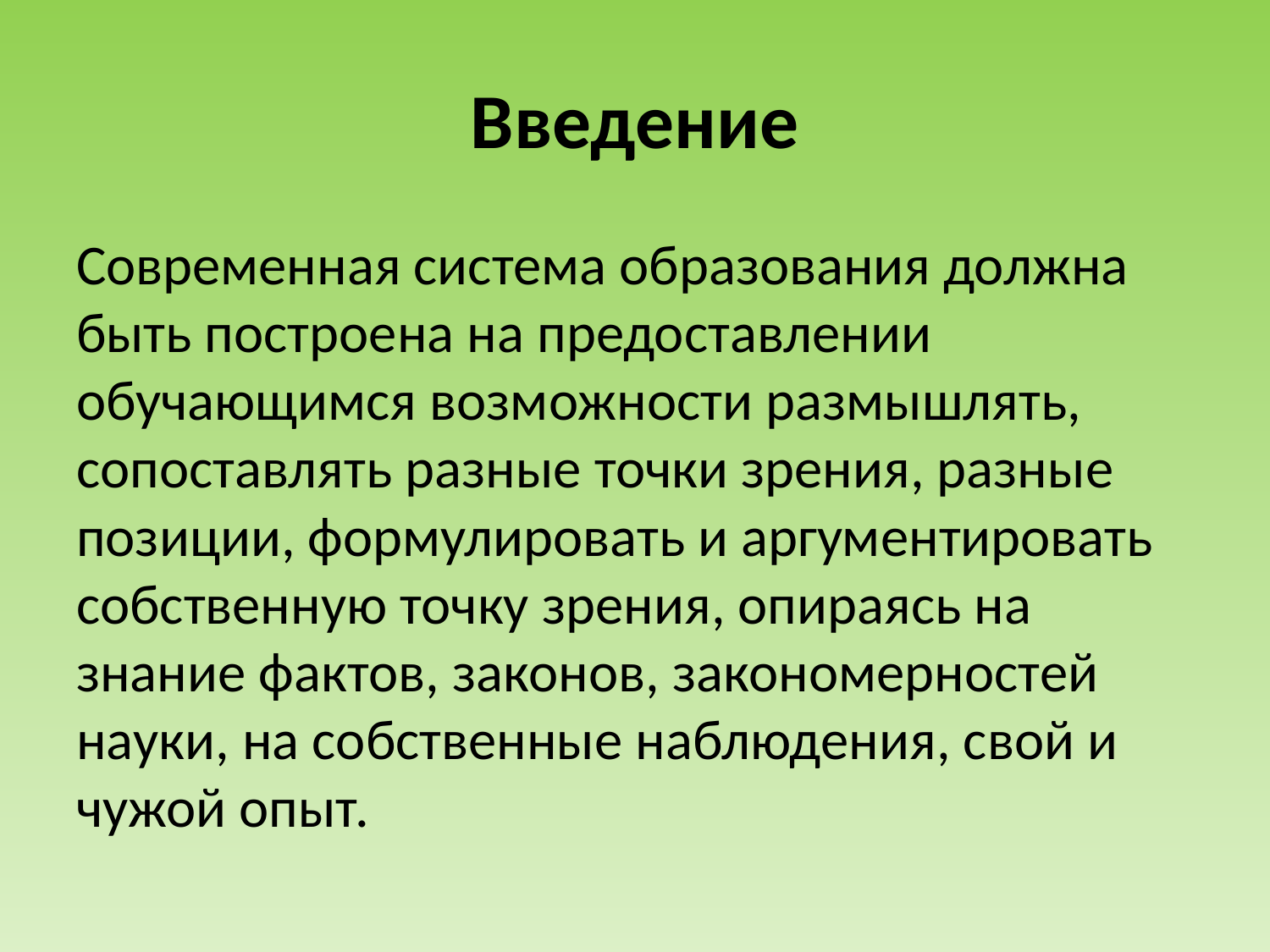

# Введение
Современная система образования должна быть построена на предоставлении обучающимся возможности размышлять, сопоставлять разные точки зрения, разные позиции, формулировать и аргументировать собственную точку зрения, опираясь на знание фактов, законов, закономерностей науки, на собственные наблюдения, свой и чужой опыт.